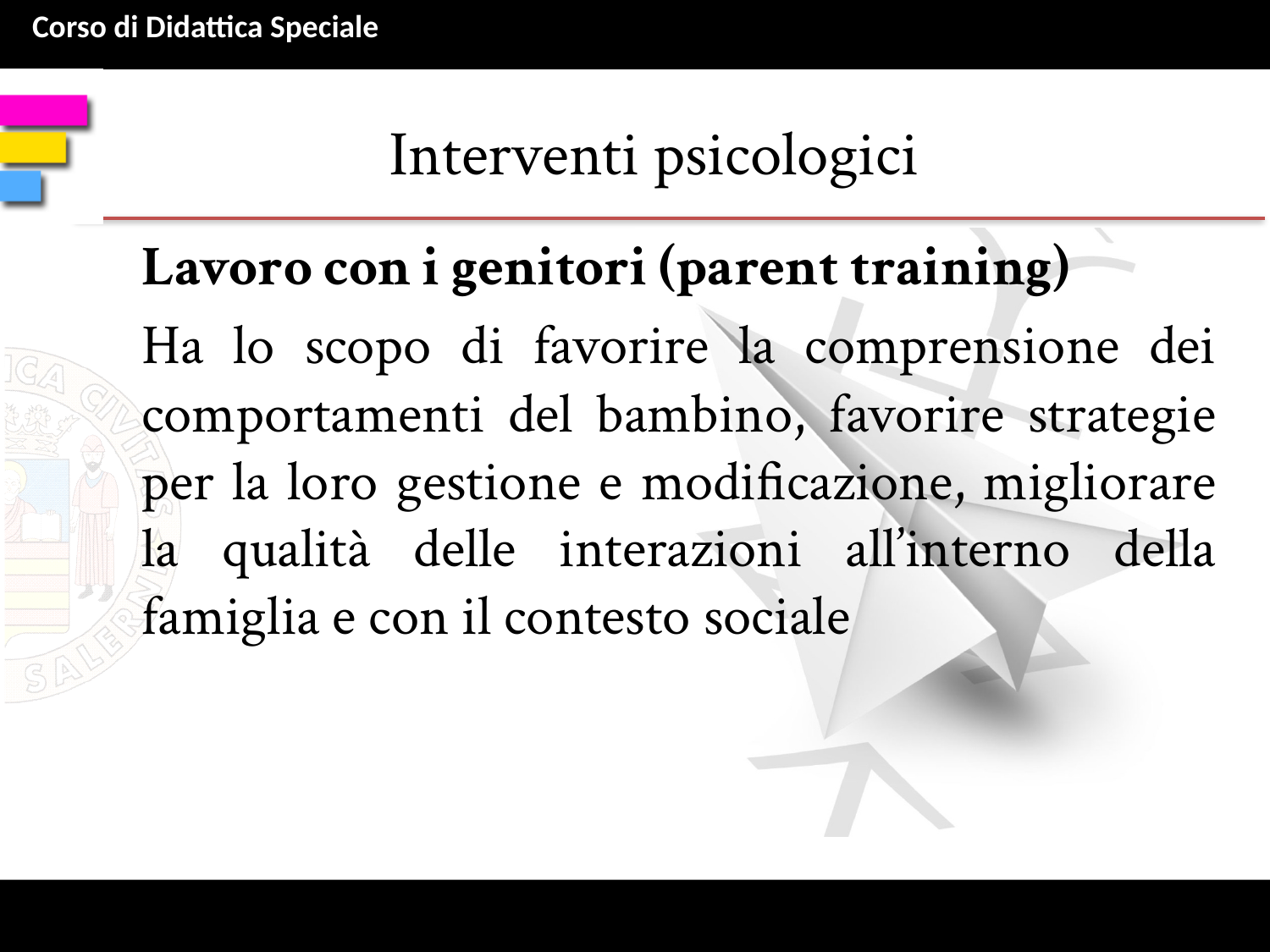

# Interventi psicologici
Lavoro con i genitori (parent training)
Ha lo scopo di favorire la comprensione dei comportamenti del bambino, favorire strategie per la loro gestione e modificazione, migliorare la qualità delle interazioni all’interno della famiglia e con il contesto sociale